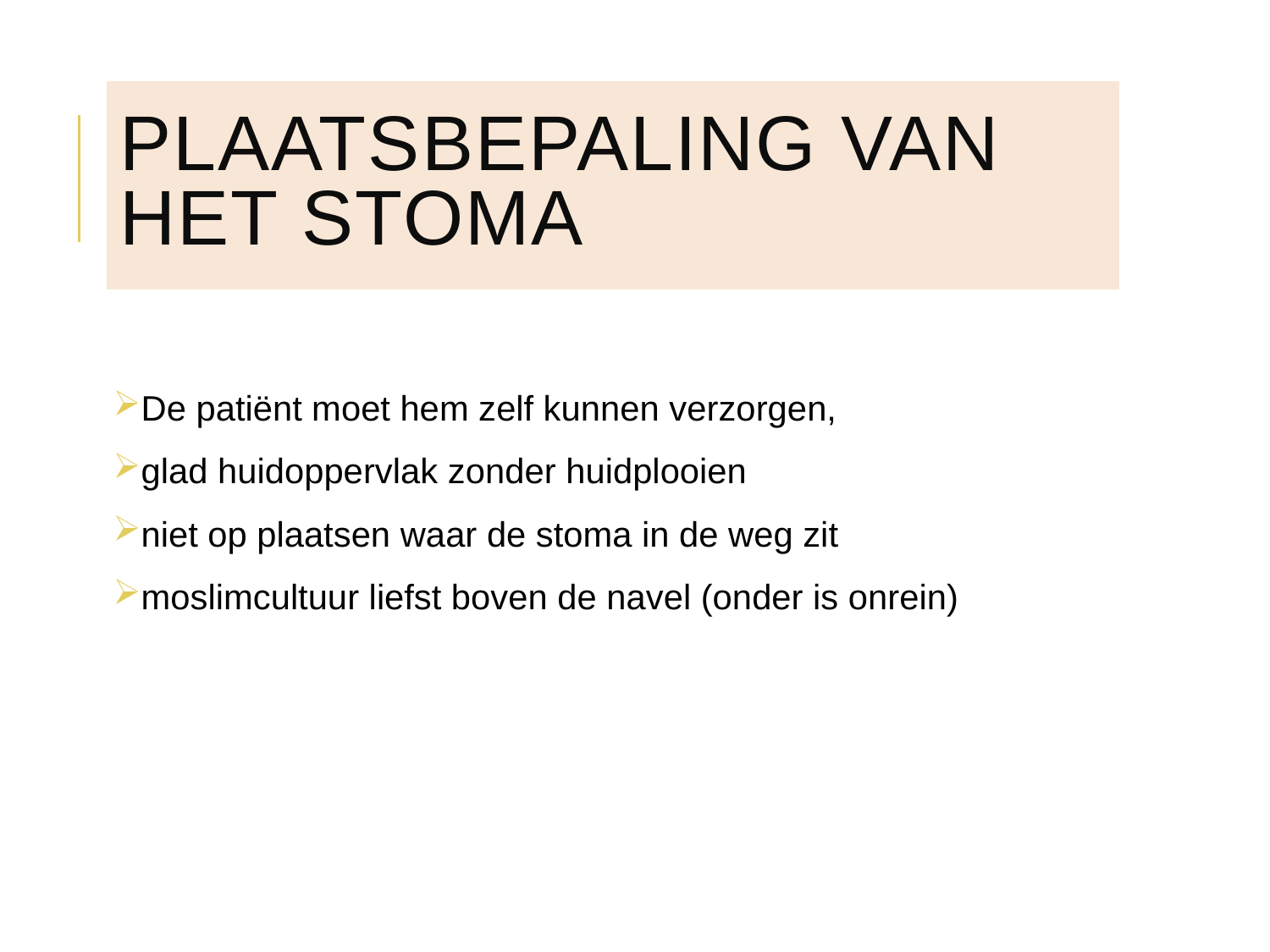

# Plaatsbepaling van het stoma

De patiënt moet hem zelf kunnen verzorgen,
glad huidoppervlak zonder huidplooien
niet op plaatsen waar de stoma in de weg zit
moslimcultuur liefst boven de navel (onder is onrein)